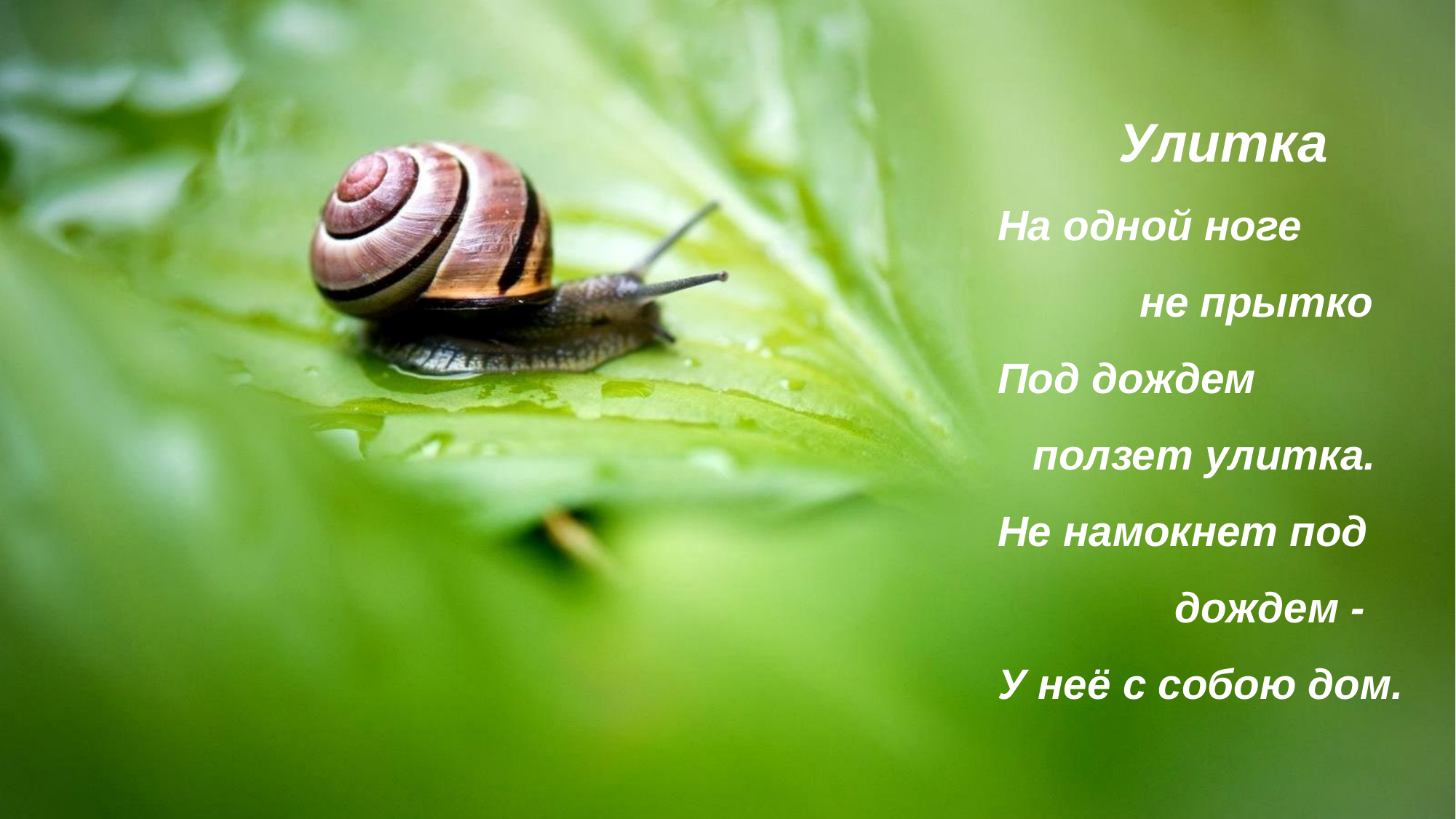

Улитка
На одной ноге
            не прытко
Под дождем
   ползет улитка.
Не намокнет под
               дождем -
У неё с собою дом.